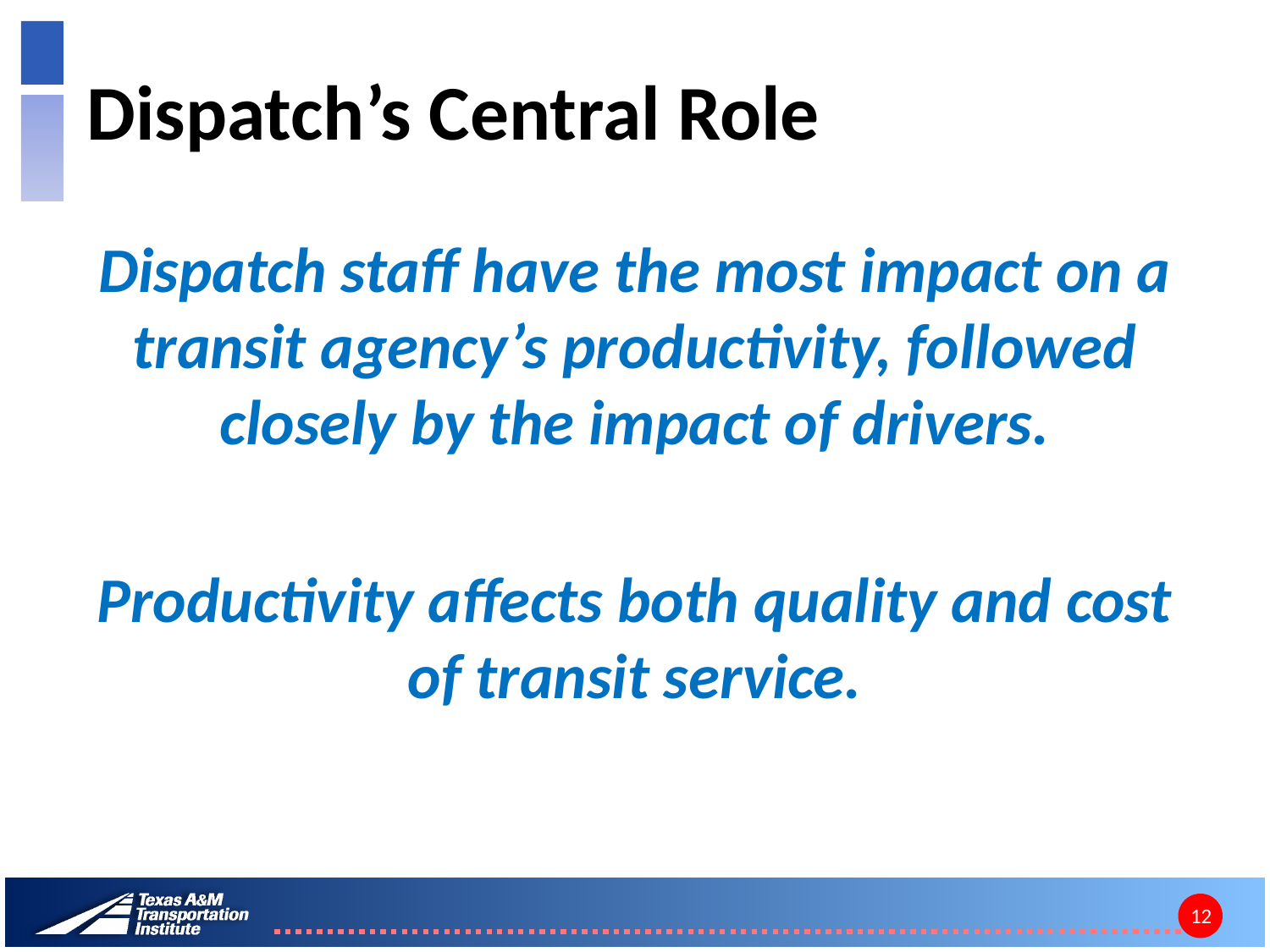

# Dispatch’s Central Role
Dispatch staff have the most impact on a transit agency’s productivity, followed closely by the impact of drivers.

Productivity affects both quality and cost of transit service.
12